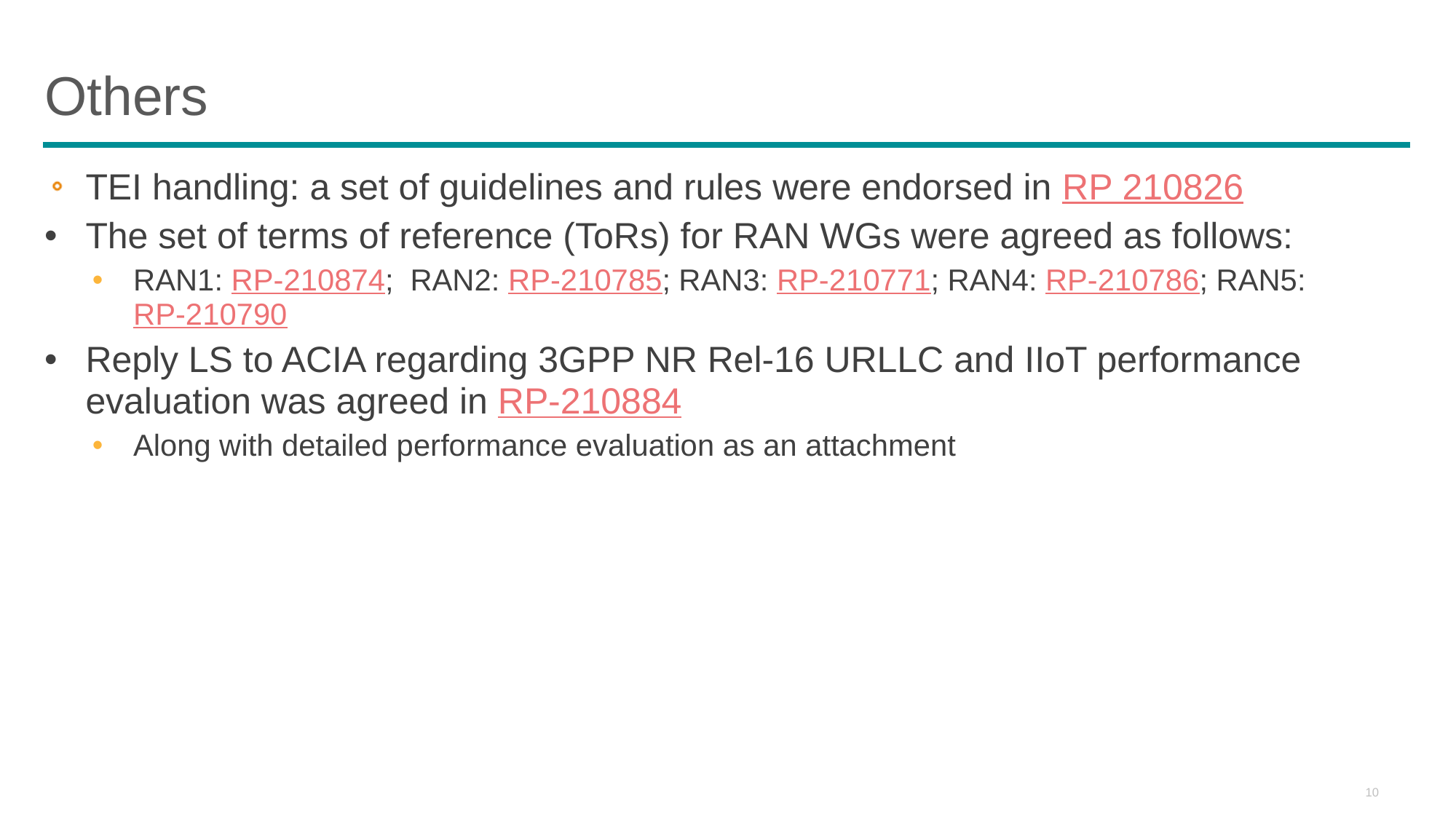

# Others
TEI handling: a set of guidelines and rules were endorsed in RP 210826
The set of terms of reference (ToRs) for RAN WGs were agreed as follows:
RAN1: RP-210874;  RAN2: RP-210785; RAN3: RP-210771; RAN4: RP-210786; RAN5: RP-210790
Reply LS to ACIA regarding 3GPP NR Rel-16 URLLC and IIoT performance evaluation was agreed in RP-210884
Along with detailed performance evaluation as an attachment